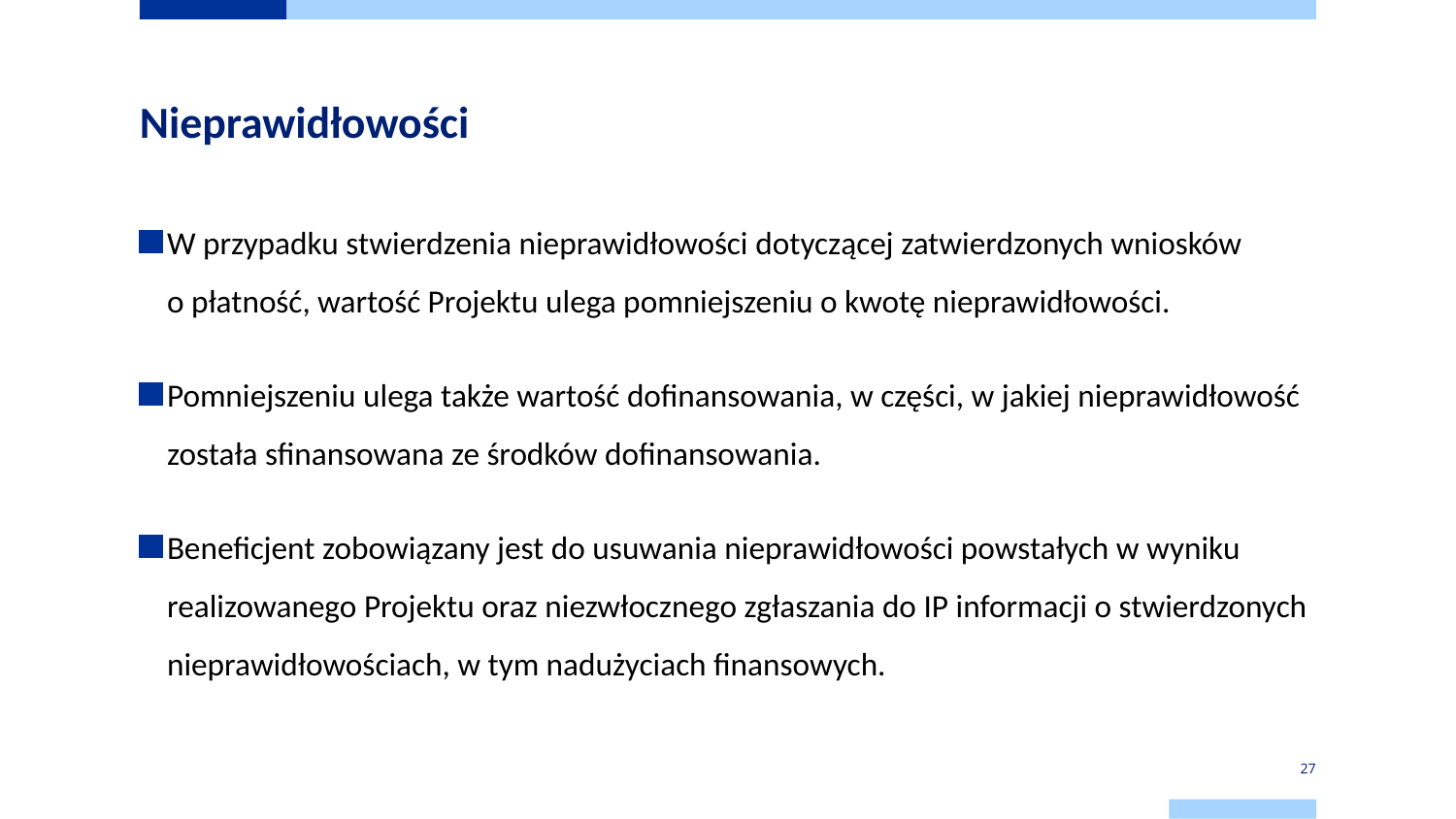

# Nieprawidłowości
W przypadku stwierdzenia nieprawidłowości dotyczącej zatwierdzonych wniosków
o płatność, wartość Projektu ulega pomniejszeniu o kwotę nieprawidłowości.
Pomniejszeniu ulega także wartość dofinansowania, w części, w jakiej nieprawidłowość została sfinansowana ze środków dofinansowania.
Beneficjent zobowiązany jest do usuwania nieprawidłowości powstałych w wyniku realizowanego Projektu oraz niezwłocznego zgłaszania do IP informacji o stwierdzonych nieprawidłowościach, w tym nadużyciach finansowych.
27